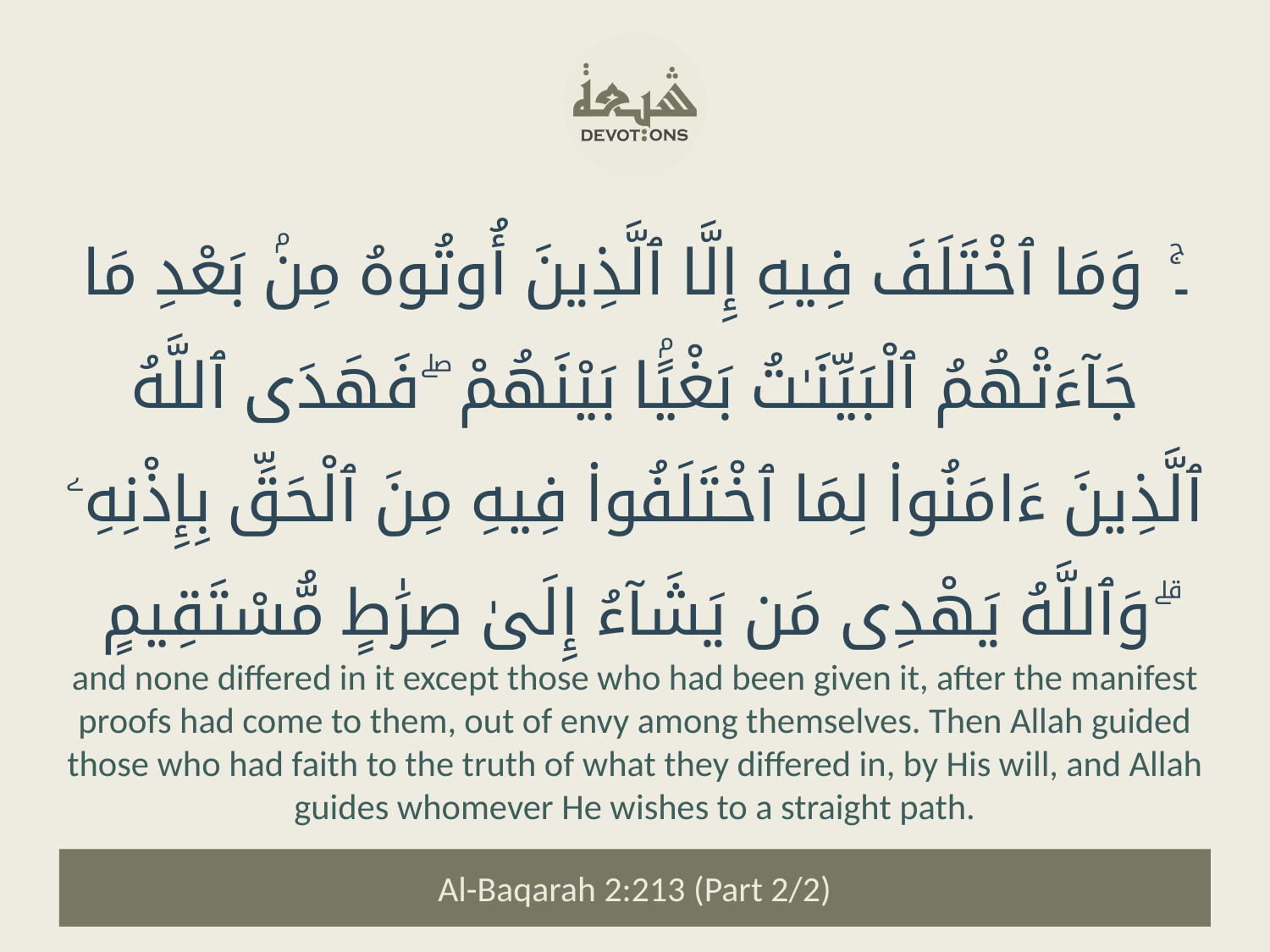

۔ۚ  وَمَا ٱخْتَلَفَ فِيهِ إِلَّا ٱلَّذِينَ أُوتُوهُ مِنۢ بَعْدِ مَا جَآءَتْهُمُ ٱلْبَيِّنَـٰتُ بَغْيًۢا بَيْنَهُمْ ۖ فَهَدَى ٱللَّهُ ٱلَّذِينَ ءَامَنُوا۟ لِمَا ٱخْتَلَفُوا۟ فِيهِ مِنَ ٱلْحَقِّ بِإِذْنِهِۦ ۗ وَٱللَّهُ يَهْدِى مَن يَشَآءُ إِلَىٰ صِرَٰطٍ مُّسْتَقِيمٍ
and none differed in it except those who had been given it, after the manifest proofs had come to them, out of envy among themselves. Then Allah guided those who had faith to the truth of what they differed in, by His will, and Allah guides whomever He wishes to a straight path.
Al-Baqarah 2:213 (Part 2/2)